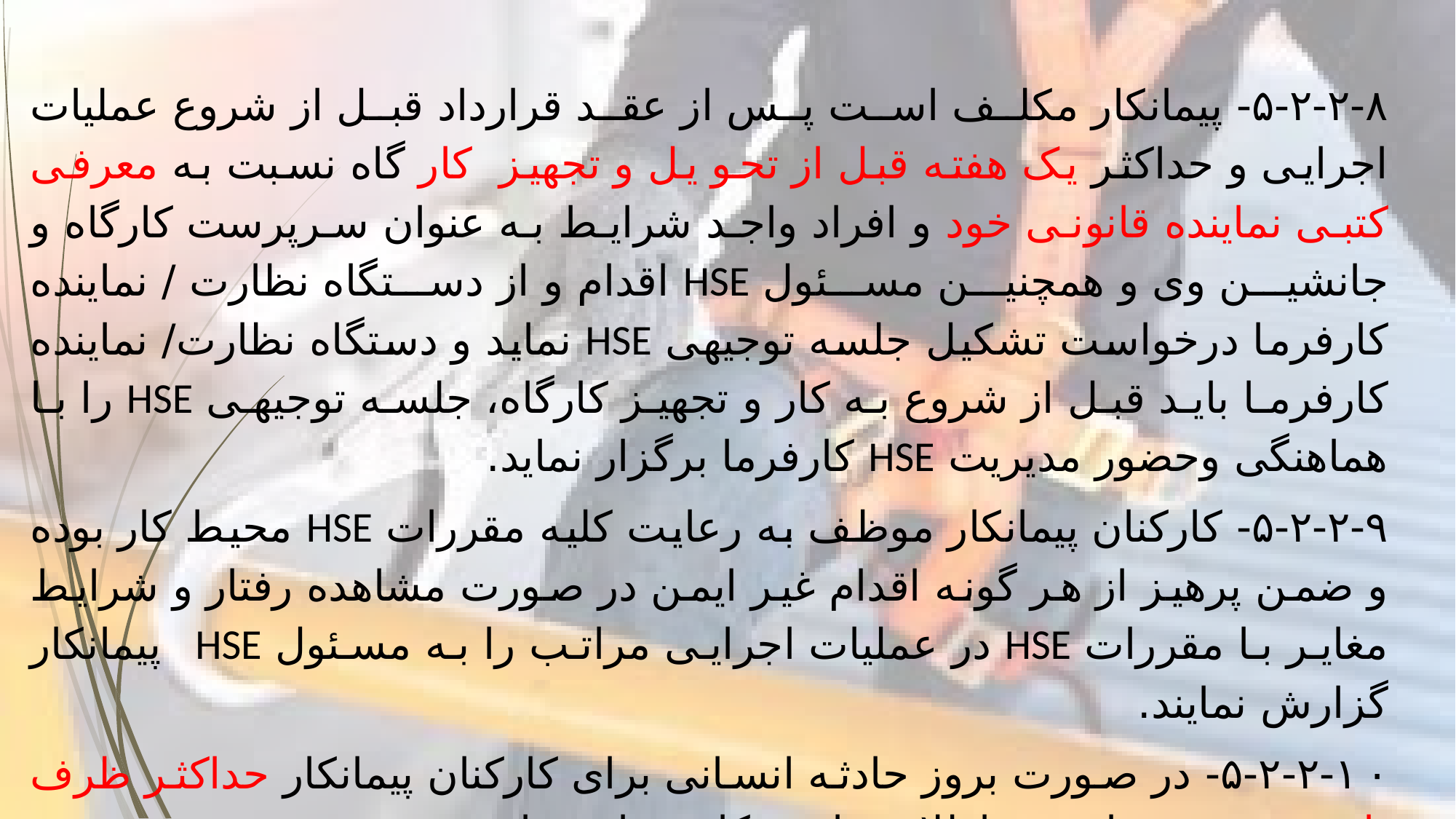

۵-۲-۲-۸- پیمانکار مکلف است پس از عقد قرارداد قبل از شروع عملیات اجرایی و حداکثر یک هفته قبل از تحو یل و تجهیز  کار گاه نسبت به معرفی کتبی نماینده قانونی خود و افراد واجد شرایط به عنوان سرپرست کارگاه و جانشین وی و همچنین مسئول HSE اقدام و از دستگاه نظارت / نماینده کارفرما درخواست تشکیل جلسه توجیهی HSE نماید و دستگاه نظارت/ نماینده کارفرما باید قبل از شروع به کار و تجهیز کارگاه، جلسه توجیهی HSE را با هماهنگی وحضور مدیریت HSE کارفرما برگزار نماید.
۵-۲-۲-۹- کارکنان پیمانکار موظف به رعایت کلیه مقررات HSE محیط کار بوده و ضمن پرهیز از هر گونه اقدام غیر ایمن در صورت مشاهده رفتار و شرایط مغایر با مقررات HSE در عملیات اجرایی مراتب را به مسئول HSE  پیمانکار گزارش نمایند.
۵-۲-۲-۱۰- در صورت بروز حادثه انسانی برای کارکنان پیمانکار حداکثر ظرف پانزده دقیقه مراتب به اطلاع نماینده کارفرما برساند.